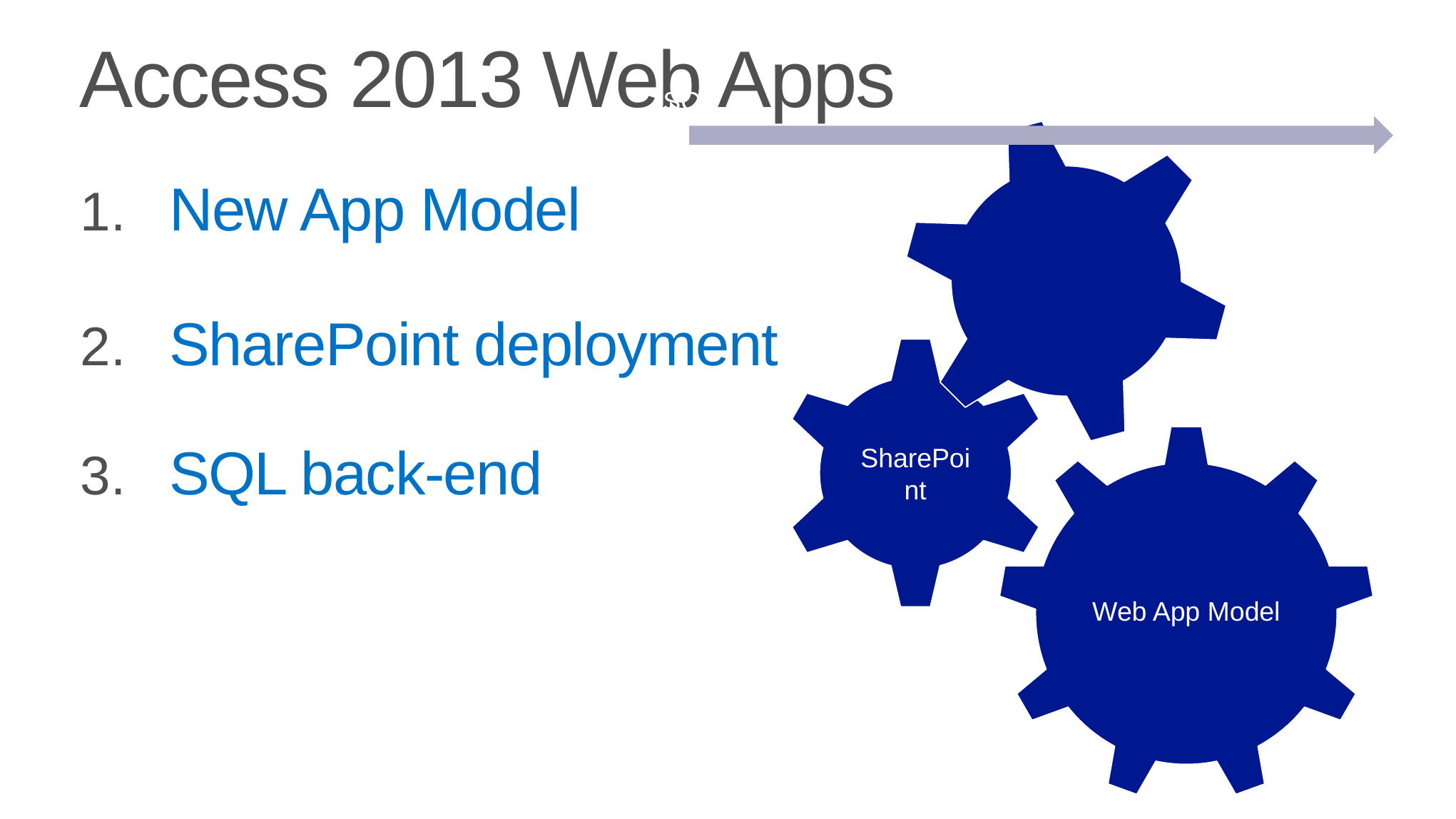

# Access 2013 Web Apps
Web App Model
SharePoint
SQL Database
New App Model
SharePoint deployment
SQL back-end